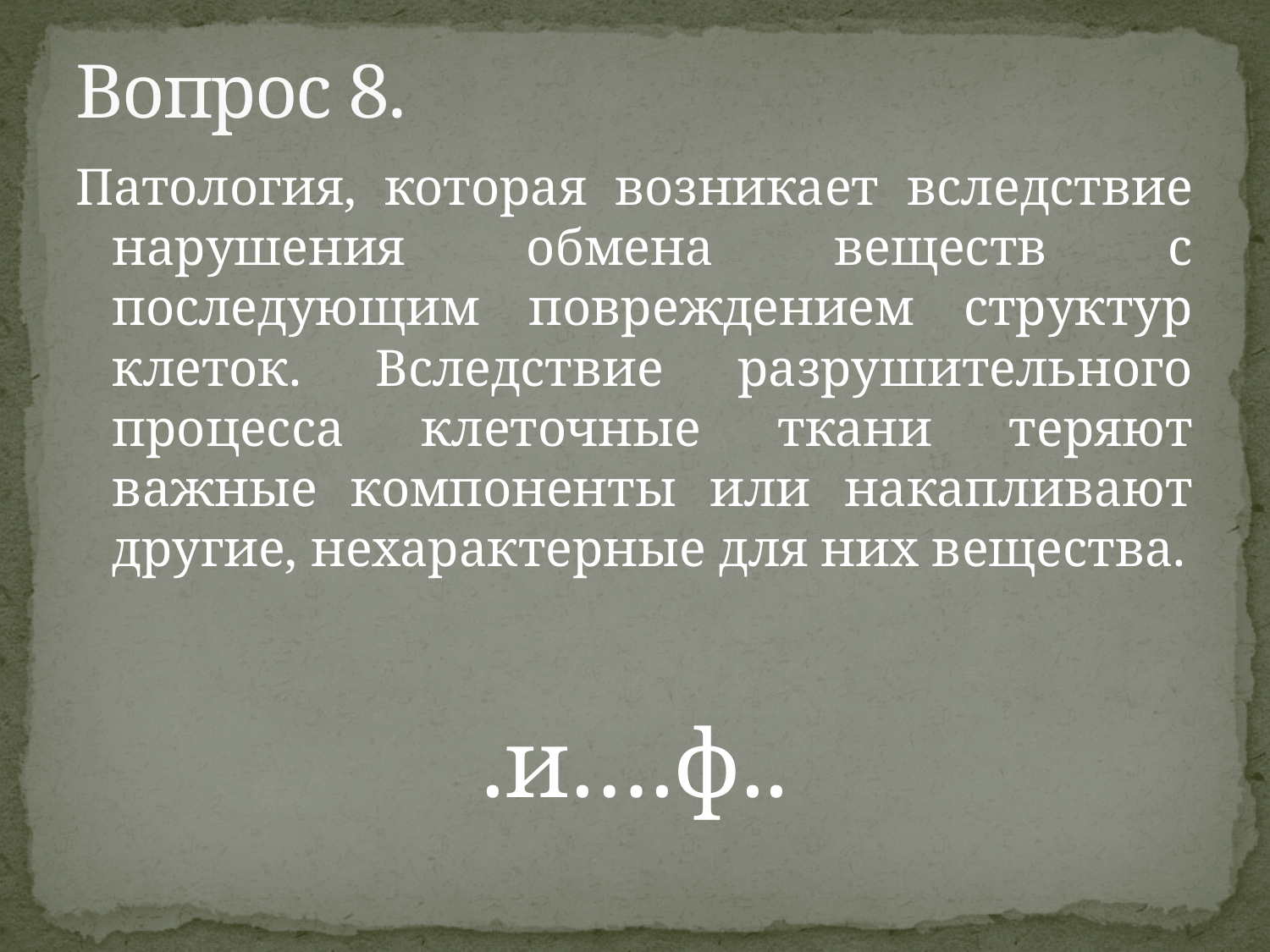

# Вопрос 8.
Патология, которая возникает вследствие нарушения обмена веществ с последующим повреждением структур клеток. Вследствие разрушительного процесса клеточные ткани теряют важные компоненты или накапливают другие, нехарактерные для них вещества.

.и….ф..